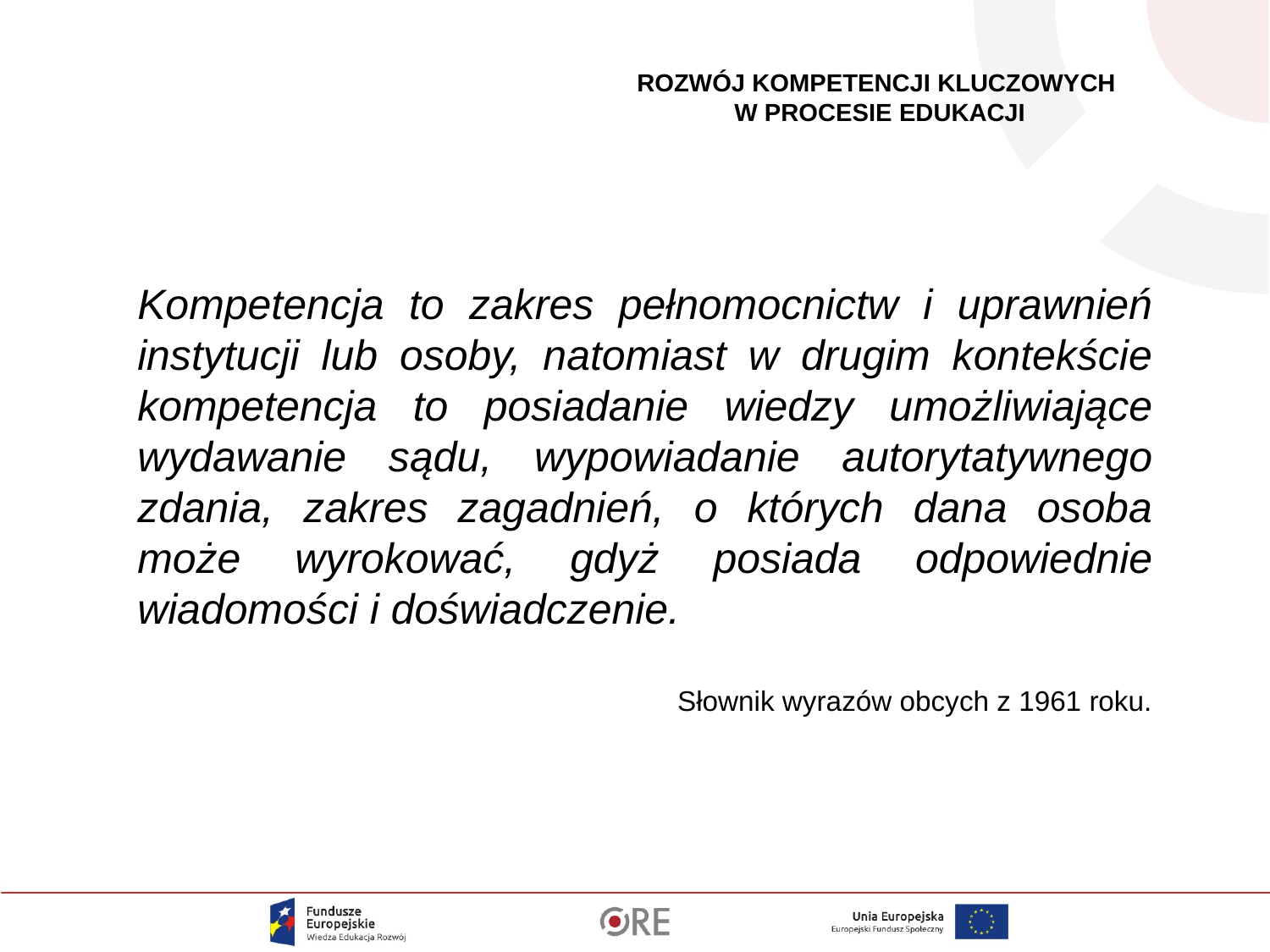

ROZWÓJ KOMPETENCJI KLUCZOWYCH
W PROCESIE EDUKACJI
Kompetencja to zakres pełnomocnictw i uprawnień instytucji lub osoby, natomiast w drugim kontekście kompetencja to posiadanie wiedzy umożliwiające wydawanie sądu, wypowiadanie autorytatywnego zdania, zakres zagadnień, o których dana osoba może wyrokować, gdyż posiada odpowiednie wiadomości i doświadczenie.

Słownik wyrazów obcych z 1961 roku.